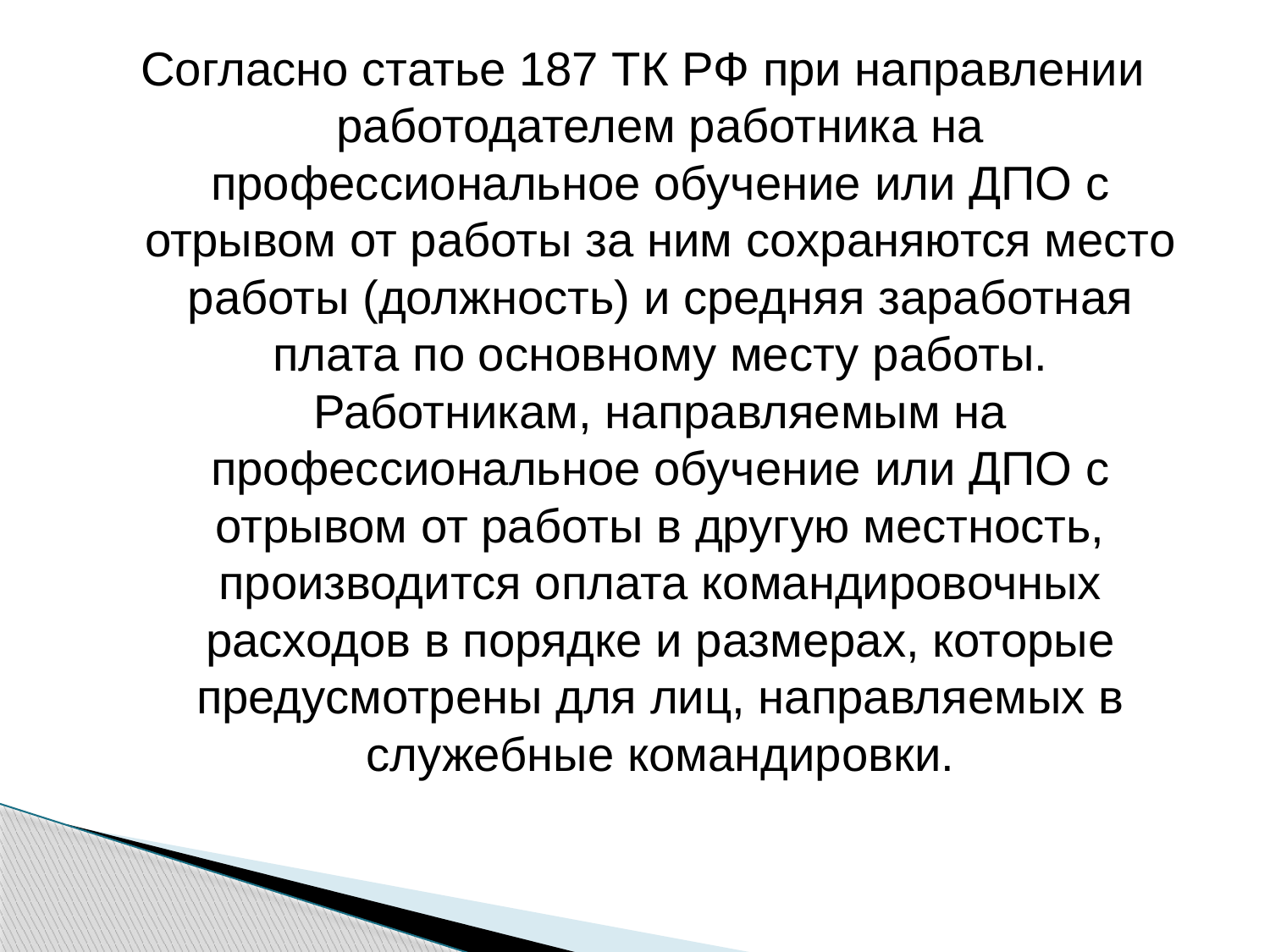

Согласно статье 187 ТК РФ при направлении работодателем работника на профессиональное обучение или ДПО с отрывом от работы за ним сохраняются место работы (должность) и средняя заработная плата по основному месту работы. Работникам, направляемым на профессиональное обучение или ДПО с отрывом от работы в другую местность, производится оплата командировочных расходов в порядке и размерах, которые предусмотрены для лиц, направляемых в служебные командировки.